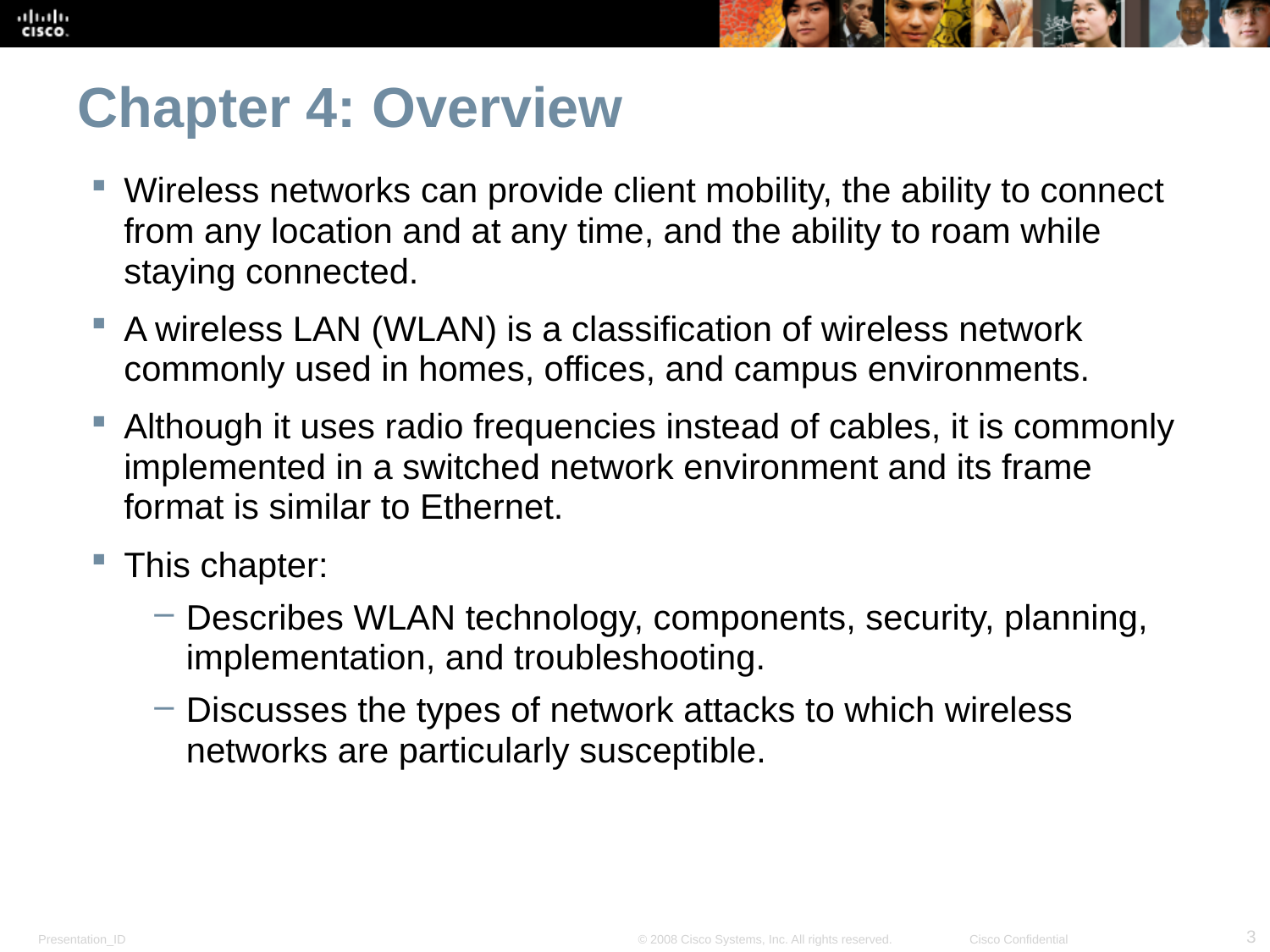

Chapter 4: Overview
Wireless networks can provide client mobility, the ability to connect from any location and at any time, and the ability to roam while staying connected.
A wireless LAN (WLAN) is a classification of wireless network commonly used in homes, offices, and campus environments.
Although it uses radio frequencies instead of cables, it is commonly implemented in a switched network environment and its frame format is similar to Ethernet.
This chapter:
Describes WLAN technology, components, security, planning, implementation, and troubleshooting.
Discusses the types of network attacks to which wireless networks are particularly susceptible.